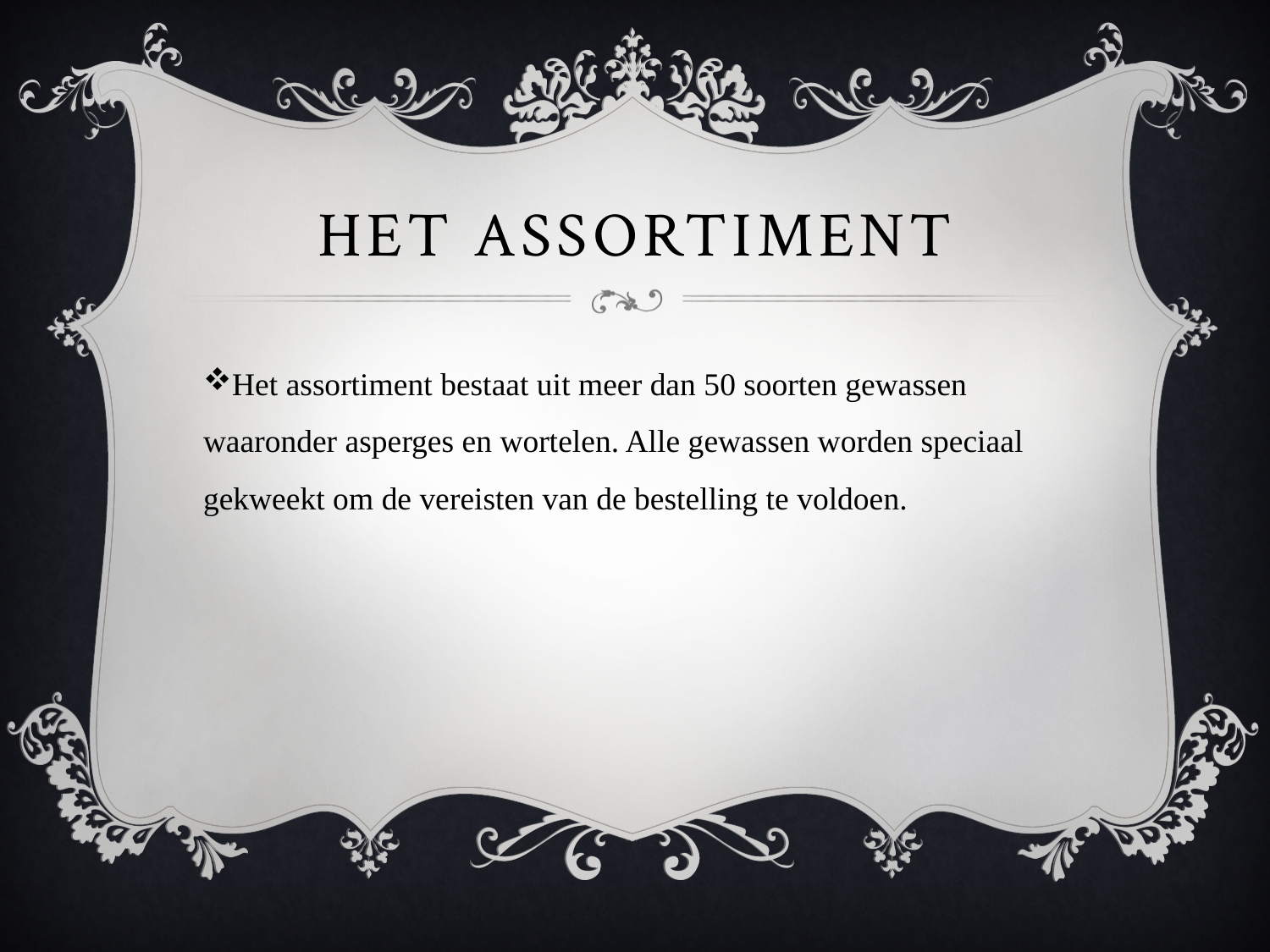

# Het assortiment
Het assortiment bestaat uit meer dan 50 soorten gewassen waaronder asperges en wortelen. Alle gewassen worden speciaal gekweekt om de vereisten van de bestelling te voldoen.